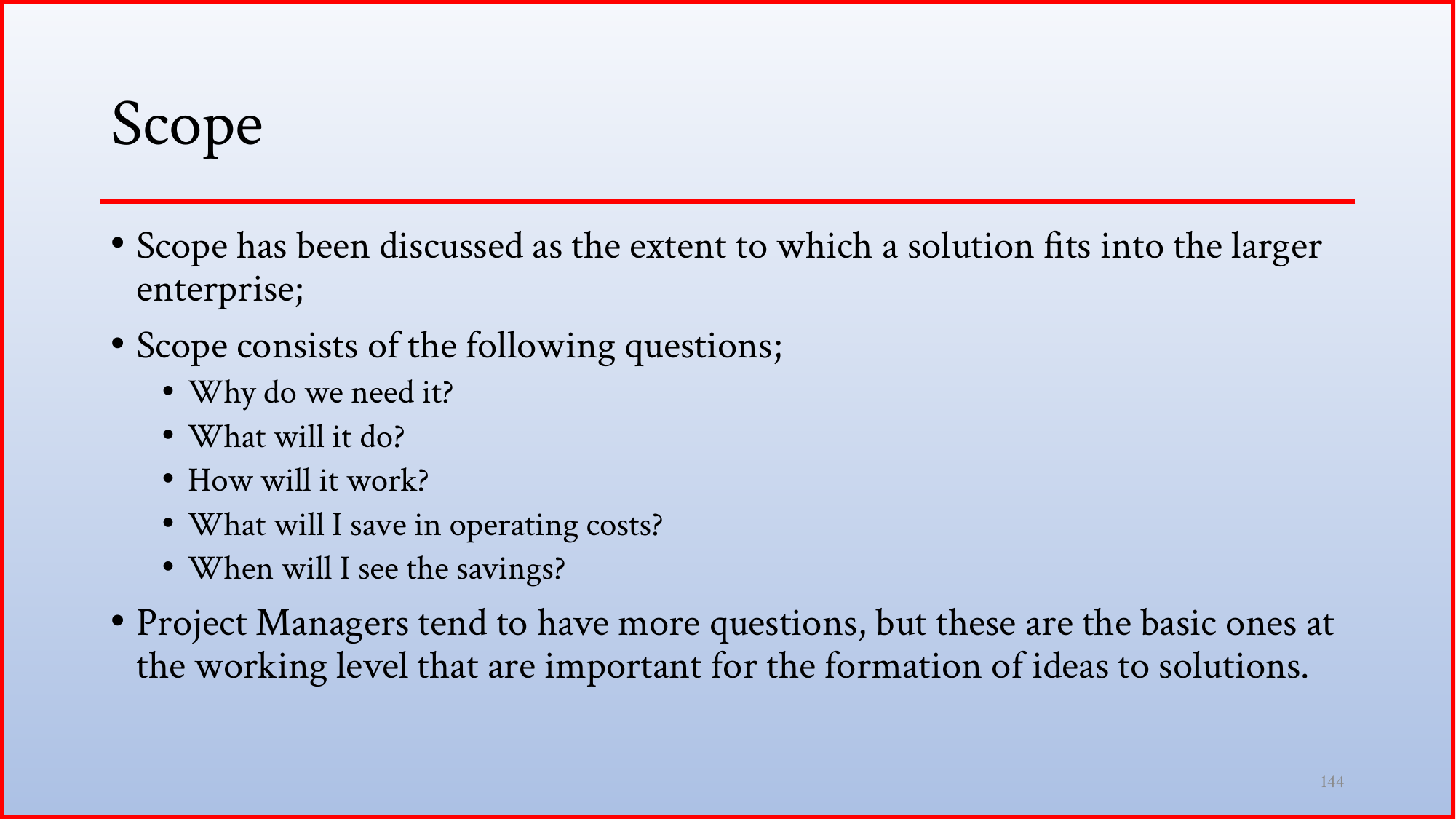

# Scope
Scope has been discussed as the extent to which a solution fits into the larger enterprise;
Scope consists of the following questions;
Why do we need it?
What will it do?
How will it work?
What will I save in operating costs?
When will I see the savings?
Project Managers tend to have more questions, but these are the basic ones at the working level that are important for the formation of ideas to solutions.

144